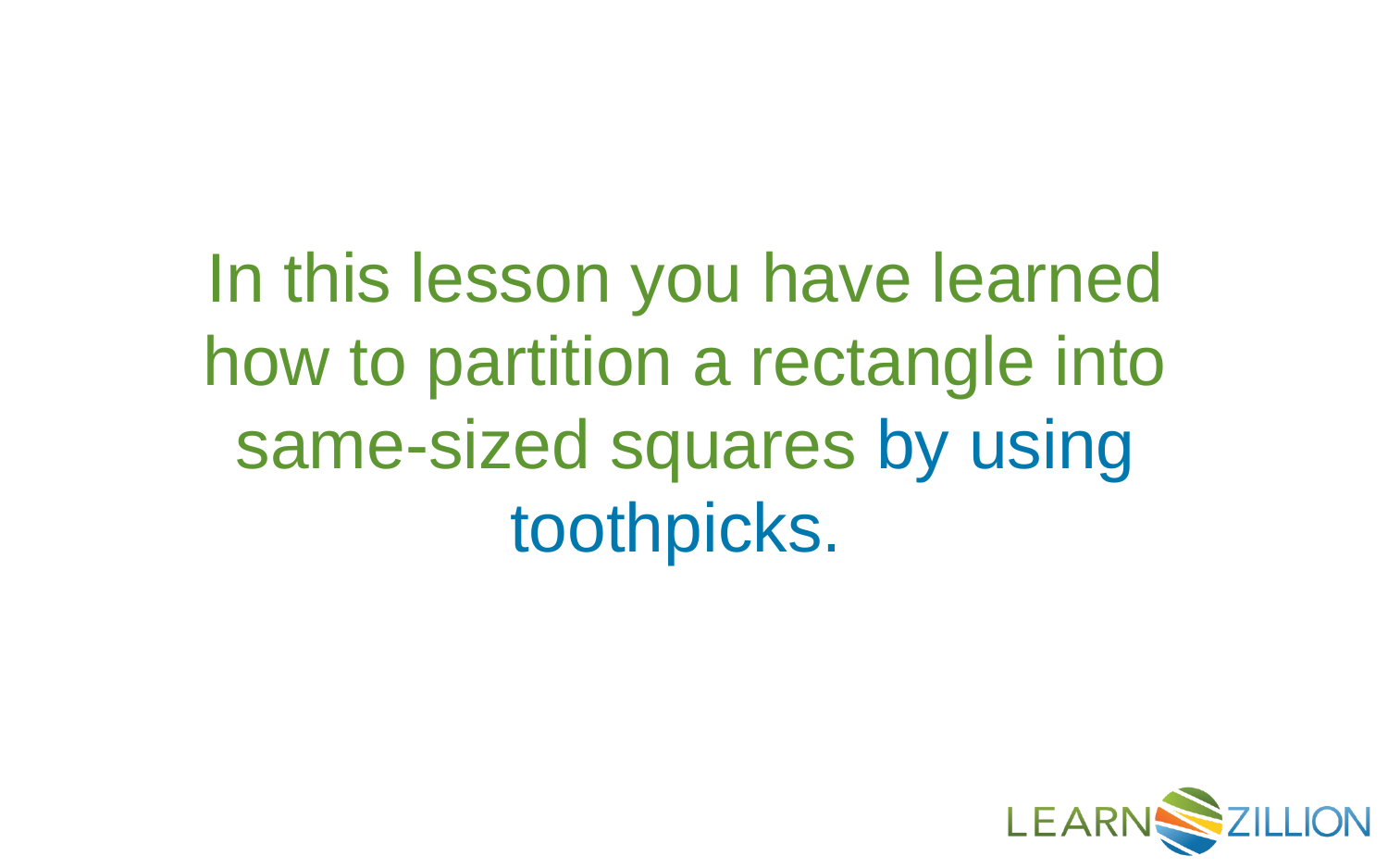

In this lesson you have learned how to partition a rectangle into same-sized squares by using toothpicks.